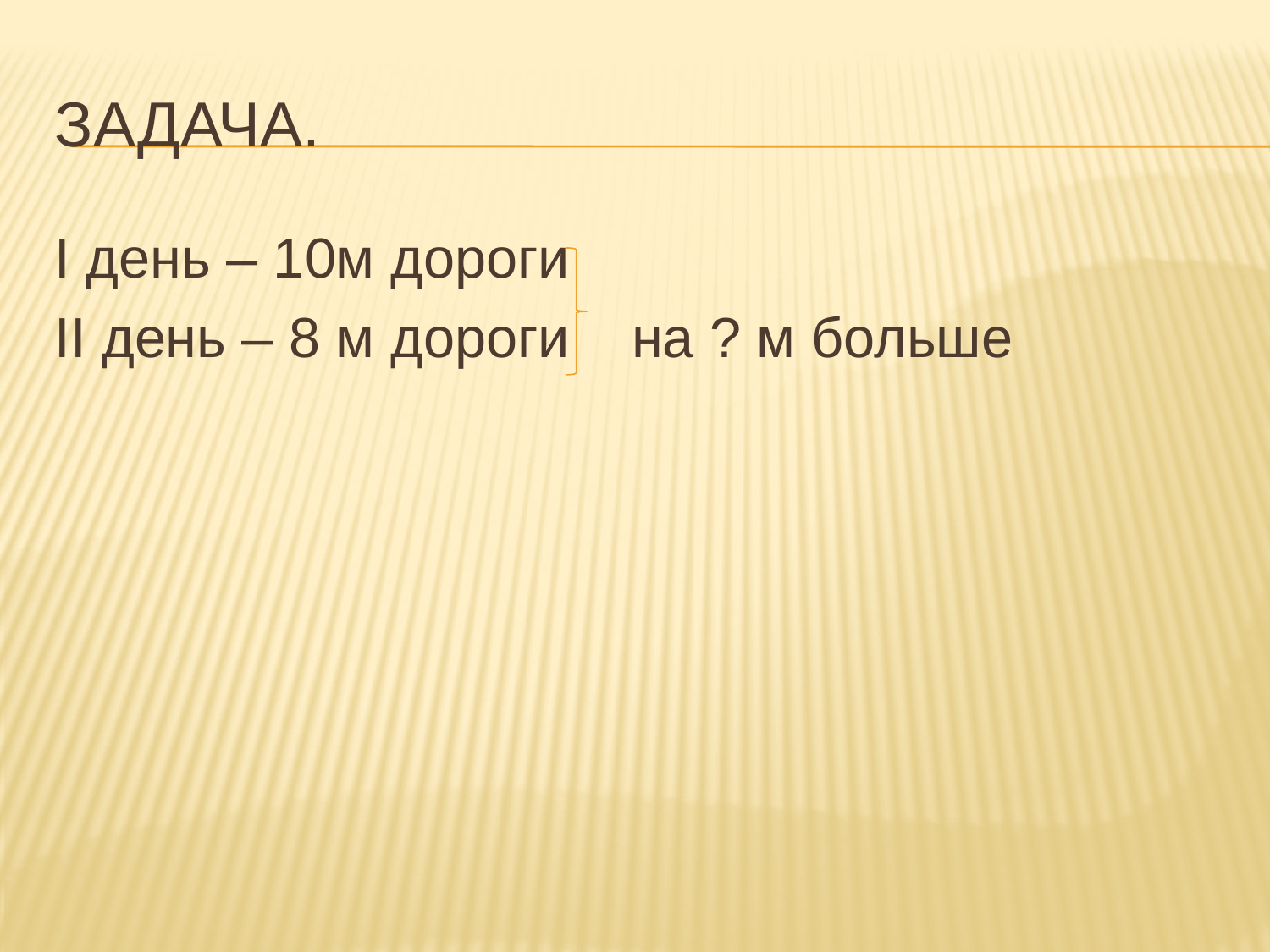

# Задача.
I день – 10м дороги
II день – 8 м дороги    на ? м больше